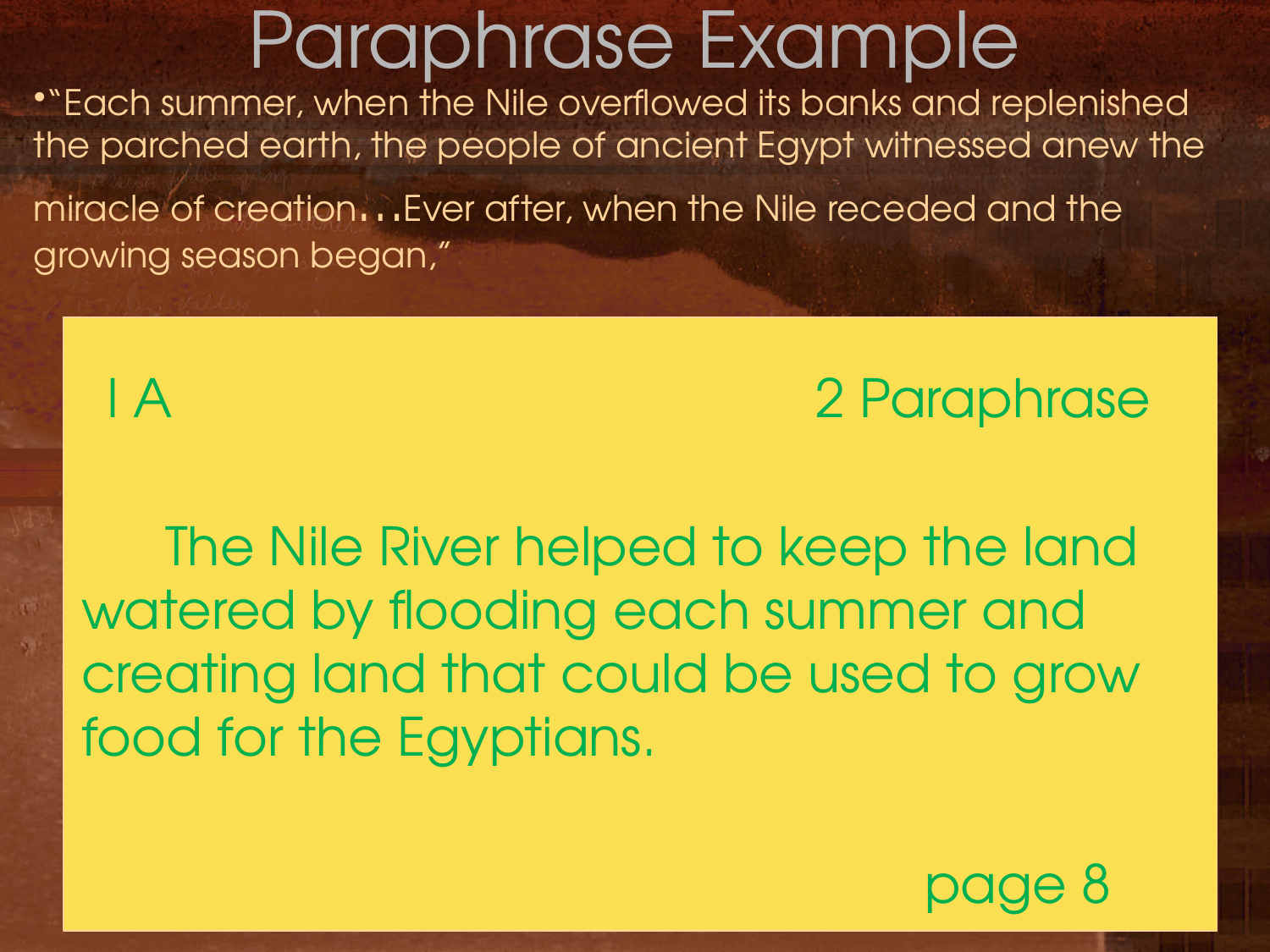

# Paraphrase Example
“Each summer, when the Nile overflowed its banks and replenished the parched earth, the people of ancient Egypt witnessed anew the miracle of creation…Ever after, when the Nile receded and the growing season began,”

     I A                                            2 Paraphrase

         The Nile River helped to keep the land watered by flooding each summer and creating land that could be used to grow food for the Egyptians.

                                                             page 8